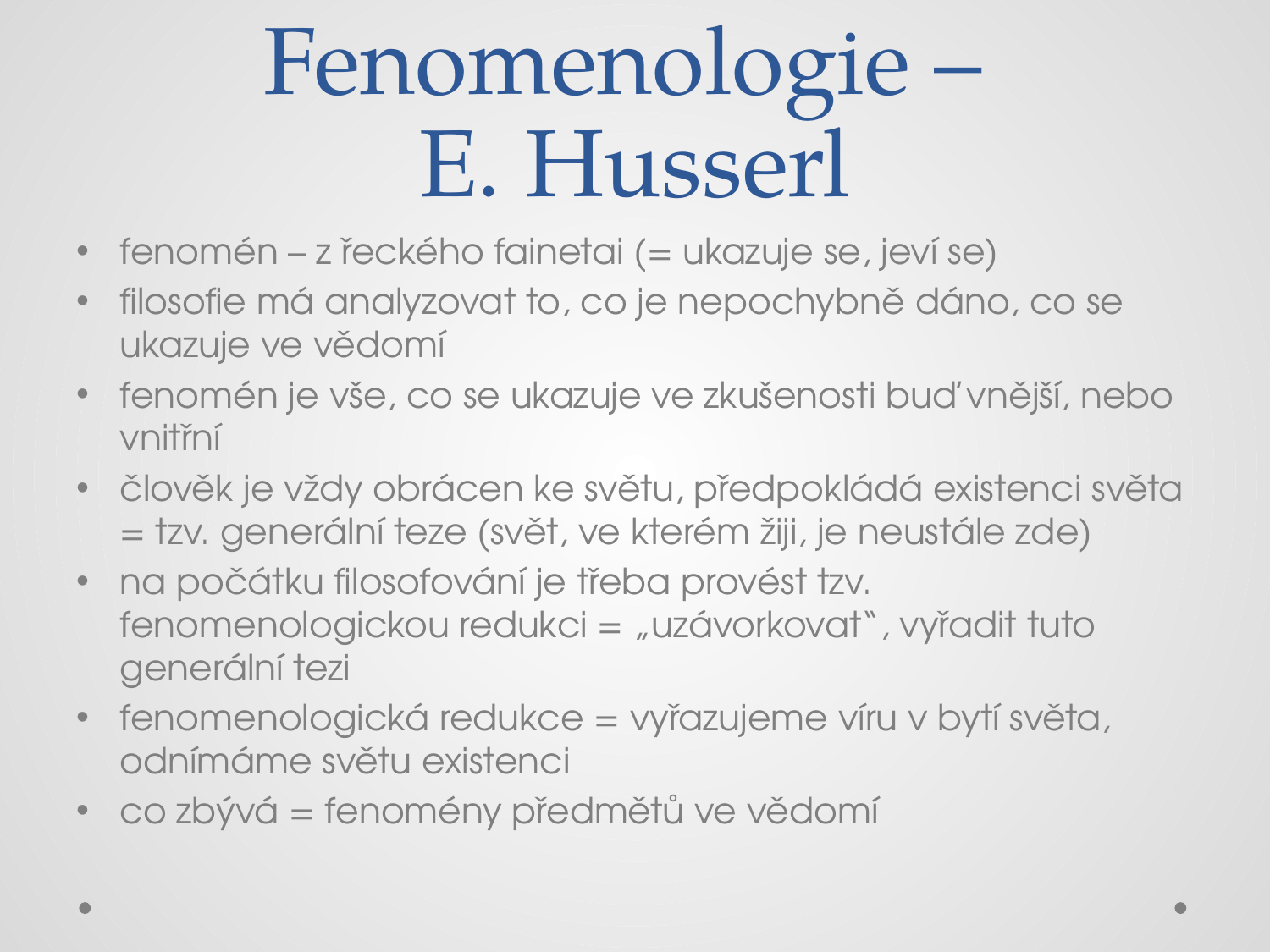

# Fenomenologie – E. Husserl
fenomén – z řeckého fainetai (= ukazuje se, jeví se)
filosofie má analyzovat to, co je nepochybně dáno, co se ukazuje ve vědomí
fenomén je vše, co se ukazuje ve zkušenosti buď vnější, nebo vnitřní
člověk je vždy obrácen ke světu, předpokládá existenci světa = tzv. generální teze (svět, ve kterém žiji, je neustále zde)
na počátku filosofování je třeba provést tzv. fenomenologickou redukci = „uzávorkovat“, vyřadit tuto generální tezi
fenomenologická redukce = vyřazujeme víru v bytí světa, odnímáme světu existenci
co zbývá = fenomény předmětů ve vědomí